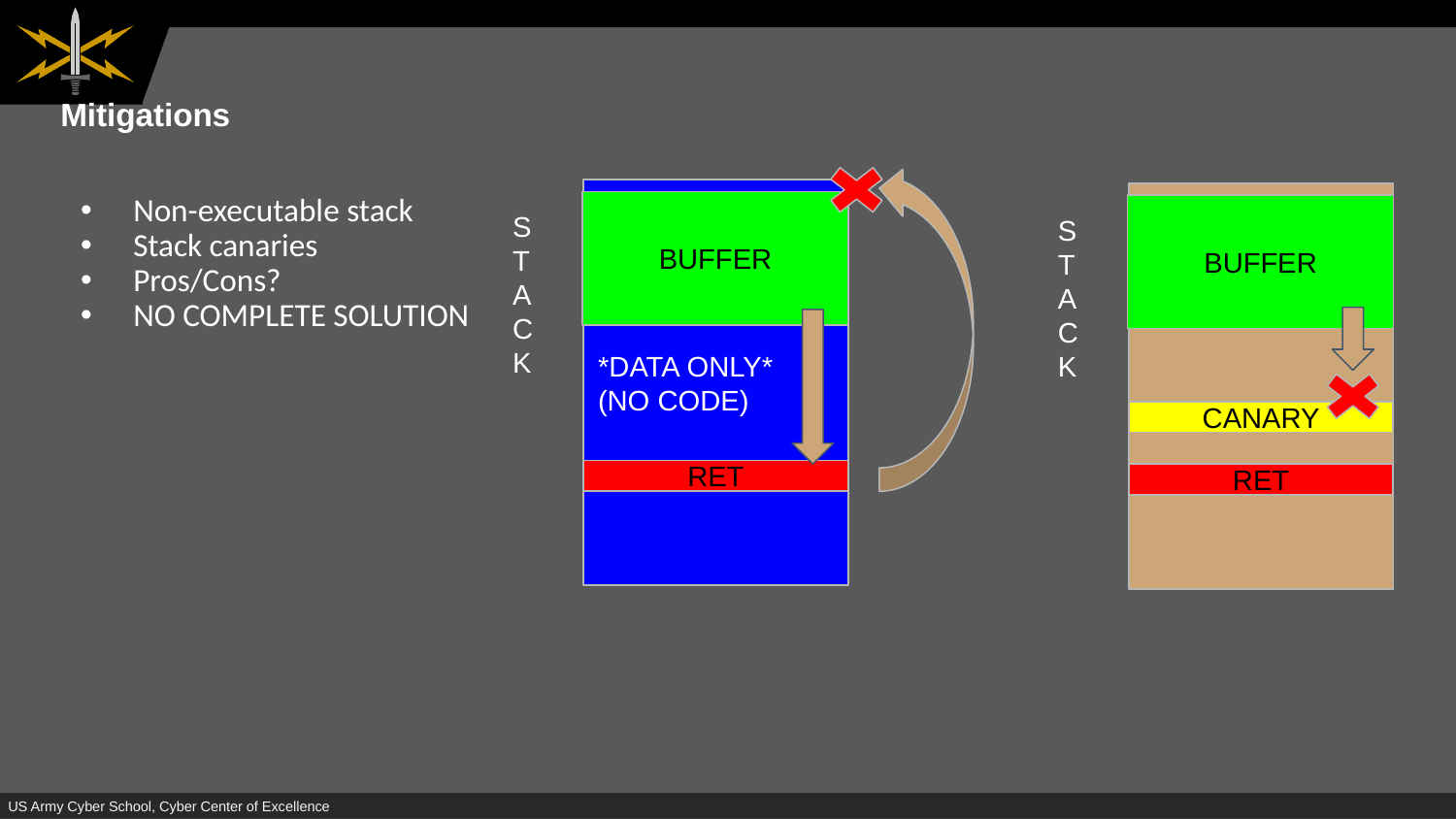

# Mitigations

*DATA ONLY*
(NO CODE)
Non-executable stack
Stack canaries
Pros/Cons?
NO COMPLETE SOLUTION

BUFFER
STACK
BUFFER
STACK

CANARY
RET
RET